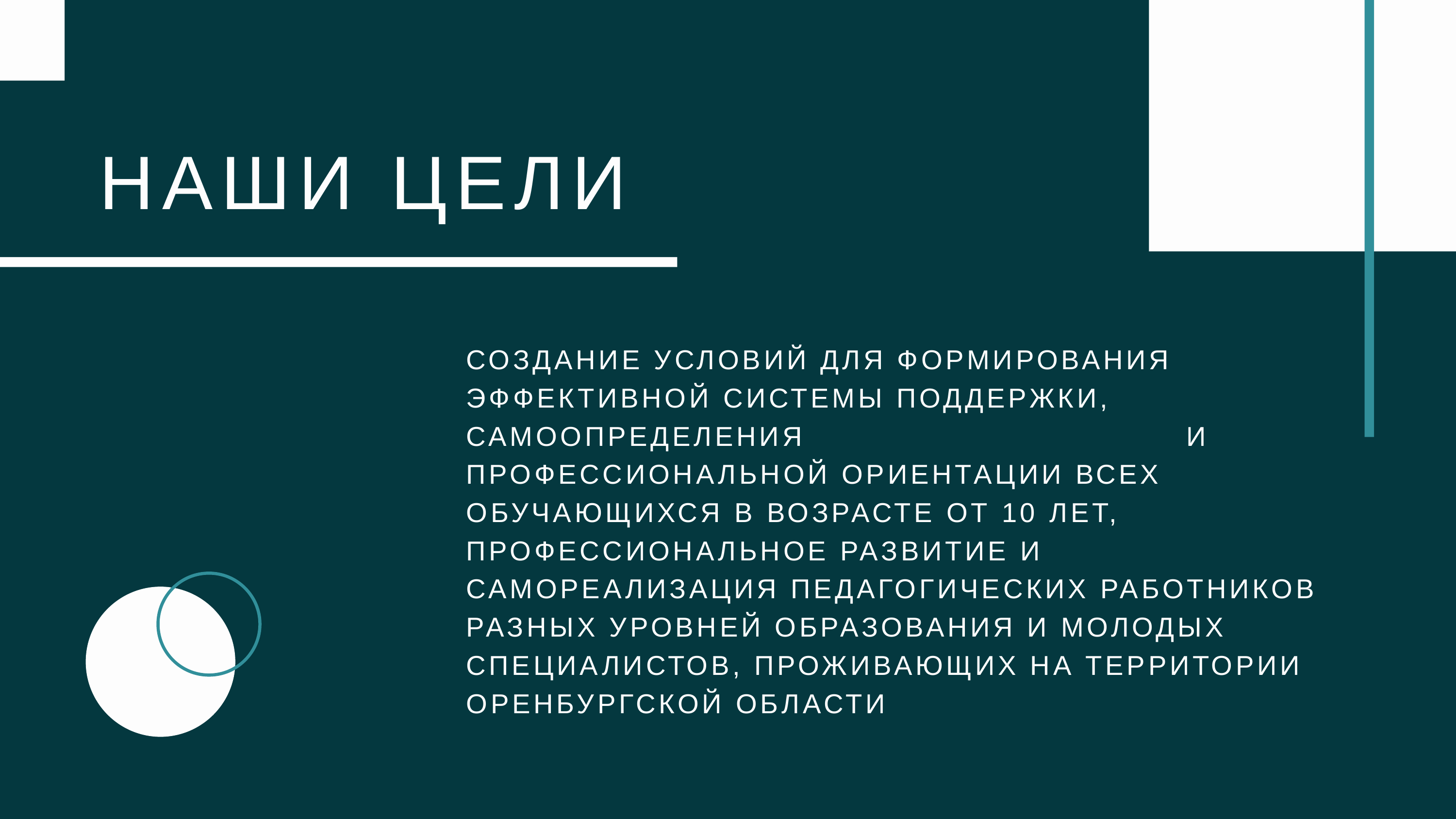

НАШИ ЦЕЛИ

СОЗДАНИЕ УСЛОВИЙ ДЛЯ ФОРМИРОВАНИЯ ЭФФЕКТИВНОЙ СИСТЕМЫ ПОДДЕРЖКИ, САМООПРЕДЕЛЕНИЯ                                   И ПРОФЕССИОНАЛЬНОЙ ОРИЕНТАЦИИ ВСЕХ ОБУЧАЮЩИХСЯ В ВОЗРАСТЕ ОТ 10 ЛЕТ, ПРОФЕССИОНАЛЬНОЕ РАЗВИТИЕ И САМОРЕАЛИЗАЦИЯ ПЕДАГОГИЧЕСКИХ РАБОТНИКОВ РАЗНЫХ УРОВНЕЙ ОБРАЗОВАНИЯ И МОЛОДЫХ СПЕЦИАЛИСТОВ, ПРОЖИВАЮЩИХ НА ТЕРРИТОРИИ ОРЕНБУРГСКОЙ ОБЛАСТИ